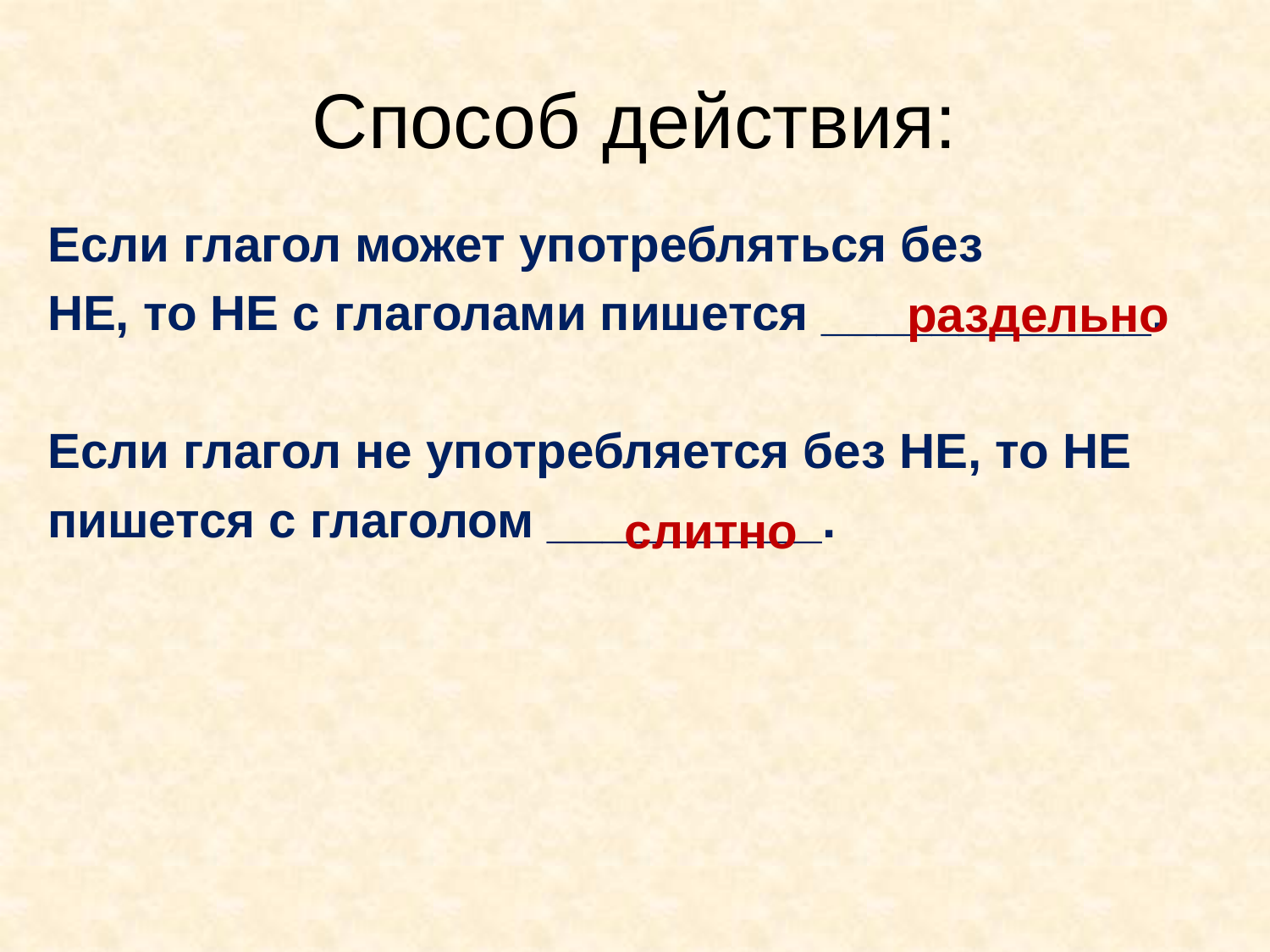

# Способ действия:
Если глагол может употребляться без
НЕ, то НЕ с глаголами пишется ____________.

Если глагол не употребляется без НЕ, то НЕ
пишется с глаголом __________.
раздельно
слитно